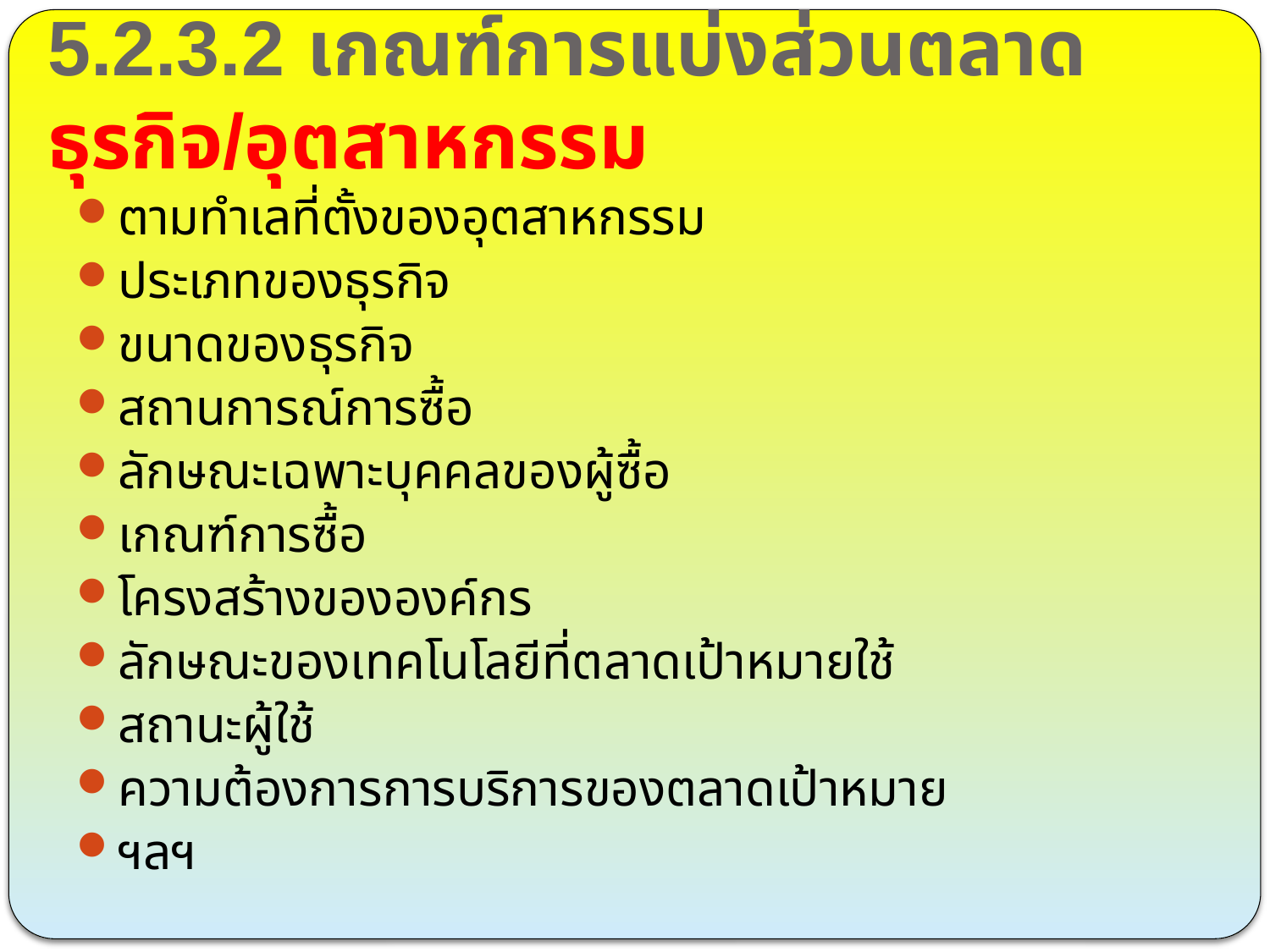

# 5.2.3.2 เกณฑ์การแบ่งส่วนตลาดธุรกิจ/อุตสาหกรรม
ตามทำเลที่ตั้งของอุตสาหกรรม
ประเภทของธุรกิจ
ขนาดของธุรกิจ
สถานการณ์การซื้อ
ลักษณะเฉพาะบุคคลของผู้ซื้อ
เกณฑ์การซื้อ
โครงสร้างขององค์กร
ลักษณะของเทคโนโลยีที่ตลาดเป้าหมายใช้
สถานะผู้ใช้
ความต้องการการบริการของตลาดเป้าหมาย
ฯลฯ